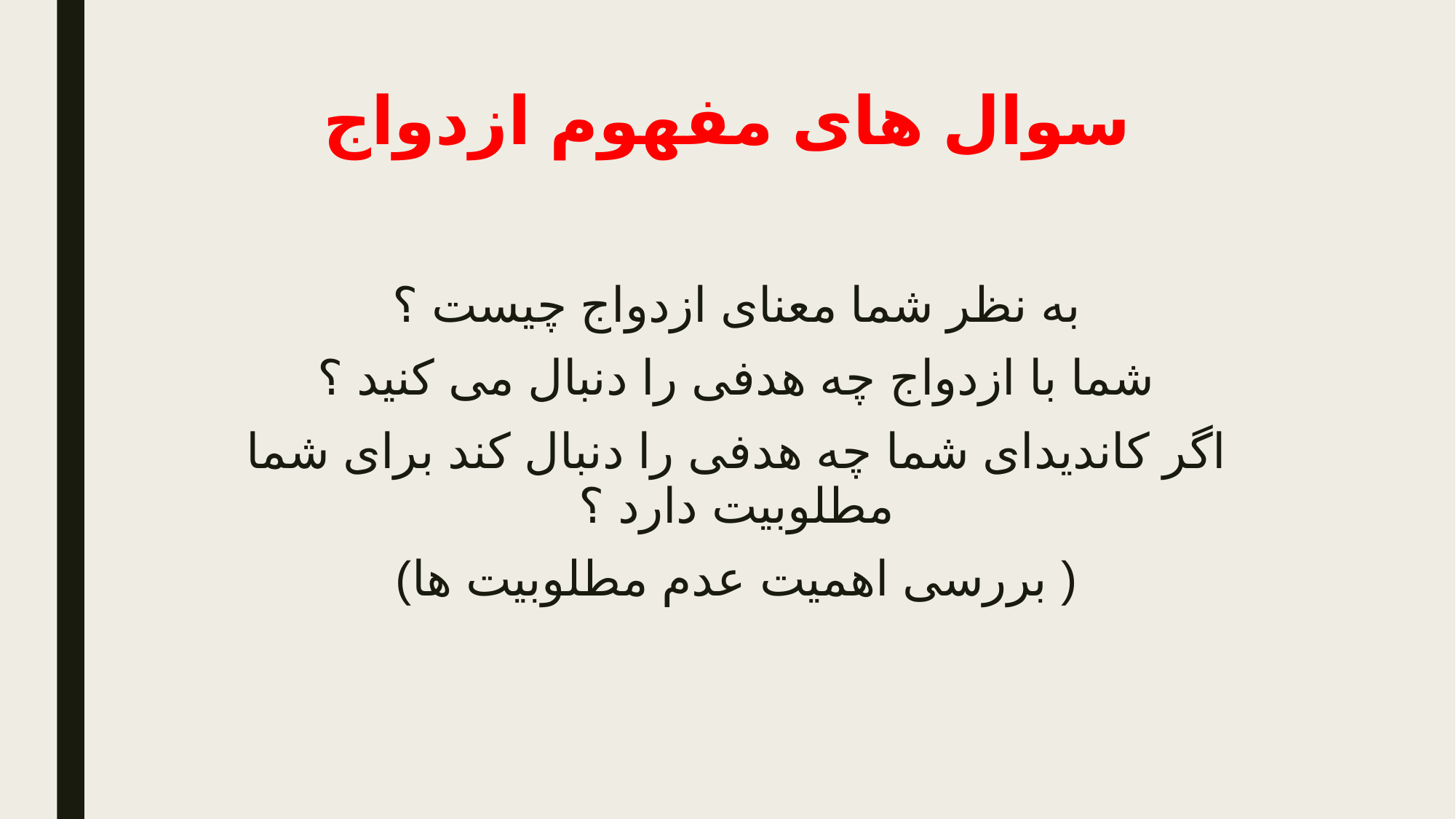

# سوال های مفهوم ازدواج
به نظر شما معنای ازدواج چیست ؟
شما با ازدواج چه هدفی را دنبال می کنید ؟
اگر کاندیدای شما چه هدفی را دنبال کند برای شما مطلوبیت دارد ؟
(بررسی اهمیت عدم مطلوبیت ها )